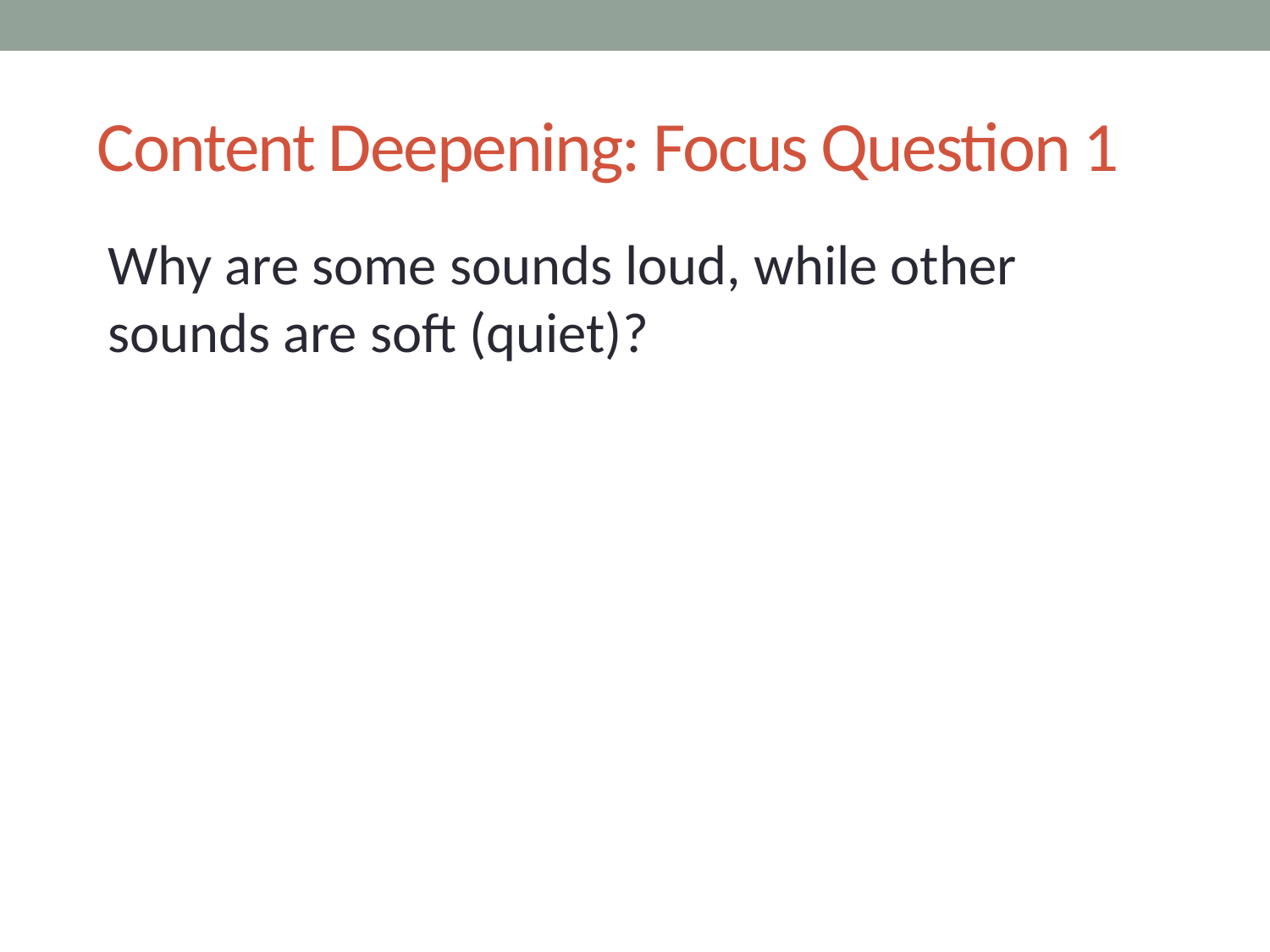

# Content Deepening: Focus Question 1
Why are some sounds loud, while other sounds are soft (quiet)?